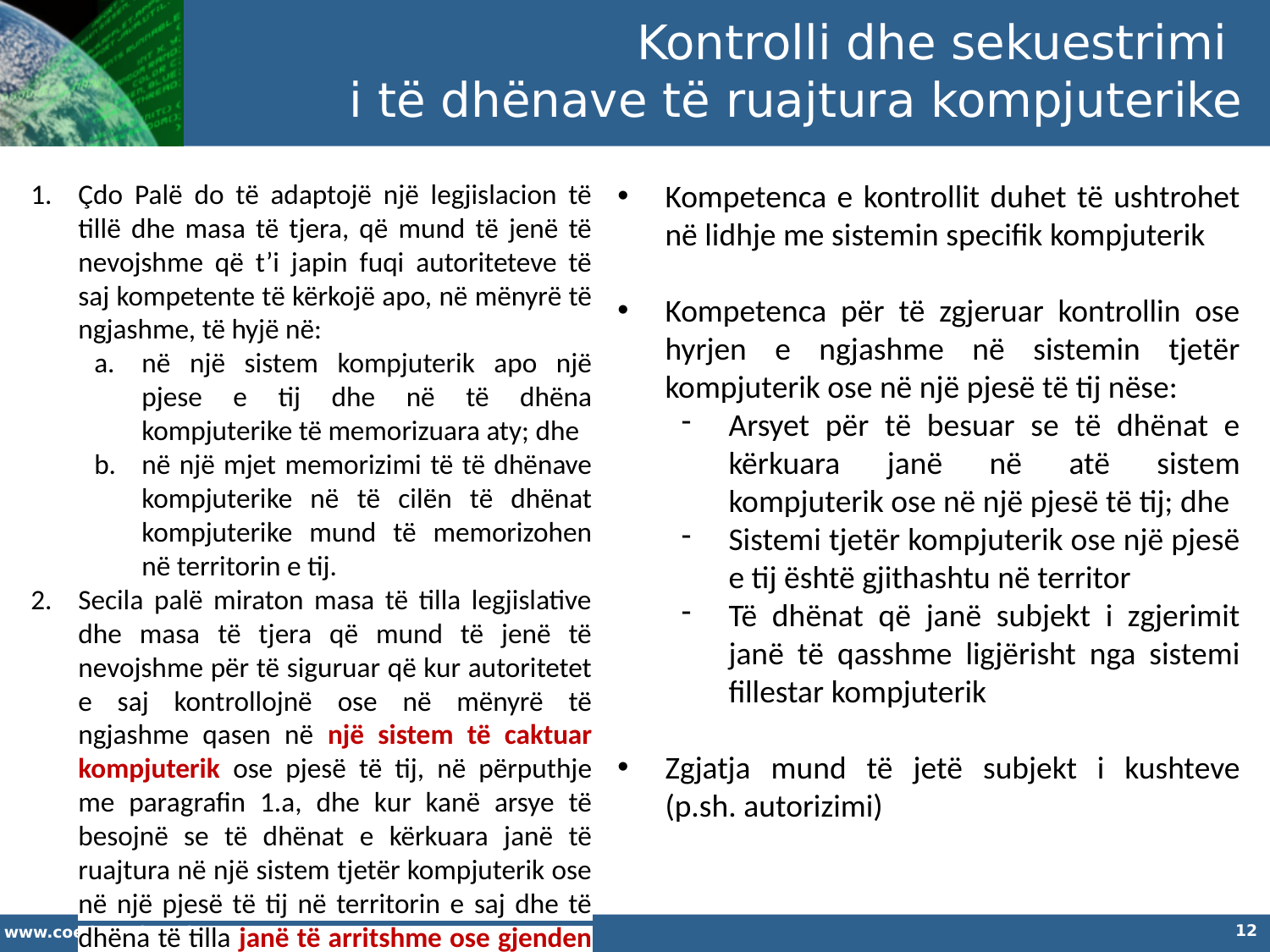

Kontrolli dhe sekuestrimi
i të dhënave të ruajtura kompjuterike
Çdo Palë do të adaptojë një legjislacion të tillë dhe masa të tjera, që mund të jenë të nevojshme që t’i japin fuqi autoriteteve të saj kompetente të kërkojë apo, në mënyrë të ngjashme, të hyjë në:
në një sistem kompjuterik apo një pjese e tij dhe në të dhëna kompjuterike të memorizuara aty; dhe
në një mjet memorizimi të të dhënave kompjuterike në të cilën të dhënat kompjuterike mund të memorizohen në territorin e tij.
Secila palë miraton masa të tilla legjislative dhe masa të tjera që mund të jenë të nevojshme për të siguruar që kur autoritetet e saj kontrollojnë ose në mënyrë të ngjashme qasen në një sistem të caktuar kompjuterik ose pjesë të tij, në përputhje me paragrafin 1.a, dhe kur kanë arsye të besojnë se të dhënat e kërkuara janë të ruajtura në një sistem tjetër kompjuterik ose në një pjesë të tij në territorin e saj dhe të dhëna të tilla janë të arritshme ose gjenden ligjërisht në sistemin fillestar, autoritetet janë jenë në gjendje të zgjerojnë me shpejtësi kontrollin ose hyrjen e ngjashme në sistemin tjetër.
Kompetenca e kontrollit duhet të ushtrohet në lidhje me sistemin specifik kompjuterik

Kompetenca për të zgjeruar kontrollin ose hyrjen e ngjashme në sistemin tjetër kompjuterik ose në një pjesë të tij nëse:
Arsyet për të besuar se të dhënat e kërkuara janë në atë sistem kompjuterik ose në një pjesë të tij; dhe
Sistemi tjetër kompjuterik ose një pjesë e tij është gjithashtu në territor
Të dhënat që janë subjekt i zgjerimit janë të qasshme ligjërisht nga sistemi fillestar kompjuterik

Zgjatja mund të jetë subjekt i kushteve (p.sh. autorizimi)